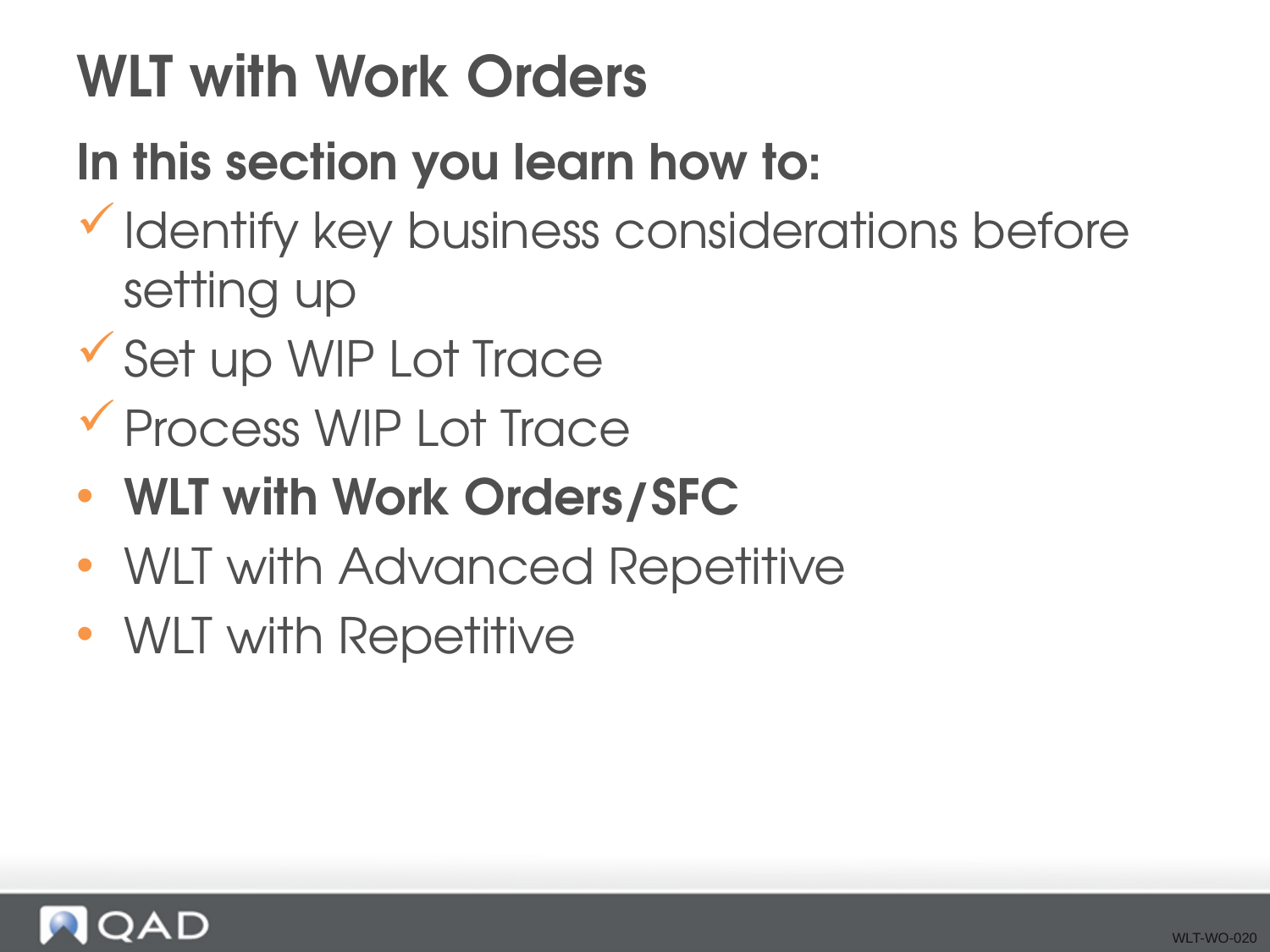

# WLT with Work Orders
In this section you learn how to:
Identify key business considerations before setting up
Set up WIP Lot Trace
Process WIP Lot Trace
WLT with Work Orders/SFC
WLT with Advanced Repetitive
WLT with Repetitive

WLT-WO-020